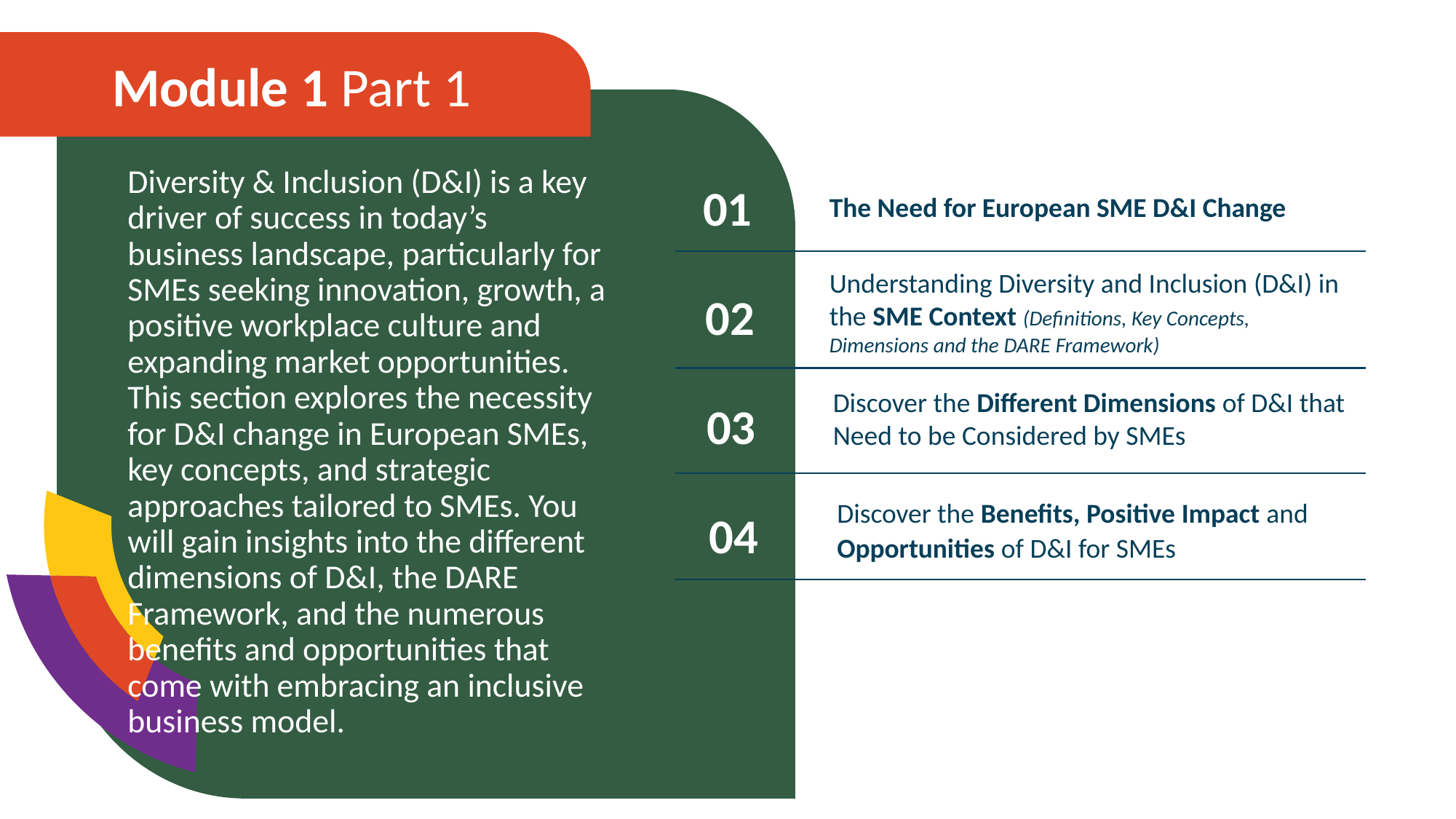

Module 1 Part 1
Diversity & Inclusion (D&I) is a key driver of success in today’s business landscape, particularly for SMEs seeking innovation, growth, a positive workplace culture and expanding market opportunities. This section explores the necessity for D&I change in European SMEs, key concepts, and strategic approaches tailored to SMEs. You will gain insights into the different dimensions of D&I, the DARE Framework, and the numerous benefits and opportunities that come with embracing an inclusive business model.
The Need for European SME D&I Change
01
Understanding Diversity and Inclusion (D&I) in the SME Context (Definitions, Key Concepts, Dimensions and the DARE Framework)
02
Discover the Different Dimensions of D&I that Need to be Considered by SMEs
03
Discover the Benefits, Positive Impact and Opportunities of D&I for SMEs
04